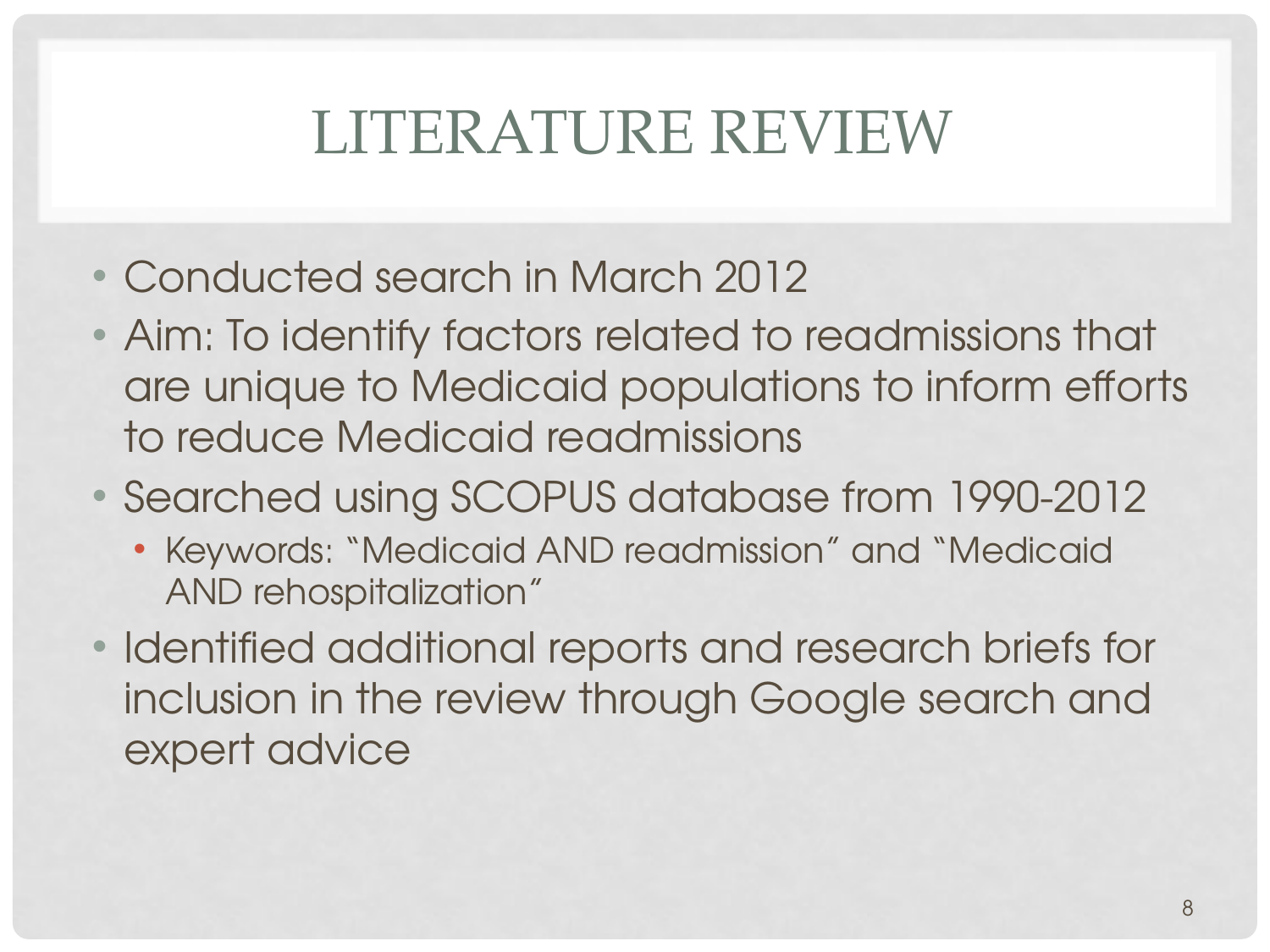

# Literature review
Conducted search in March 2012
Aim: To identify factors related to readmissions that are unique to Medicaid populations to inform efforts to reduce Medicaid readmissions
Searched using SCOPUS database from 1990-2012
Keywords: “Medicaid AND readmission” and “Medicaid AND rehospitalization”
Identified additional reports and research briefs for inclusion in the review through Google search and expert advice

8